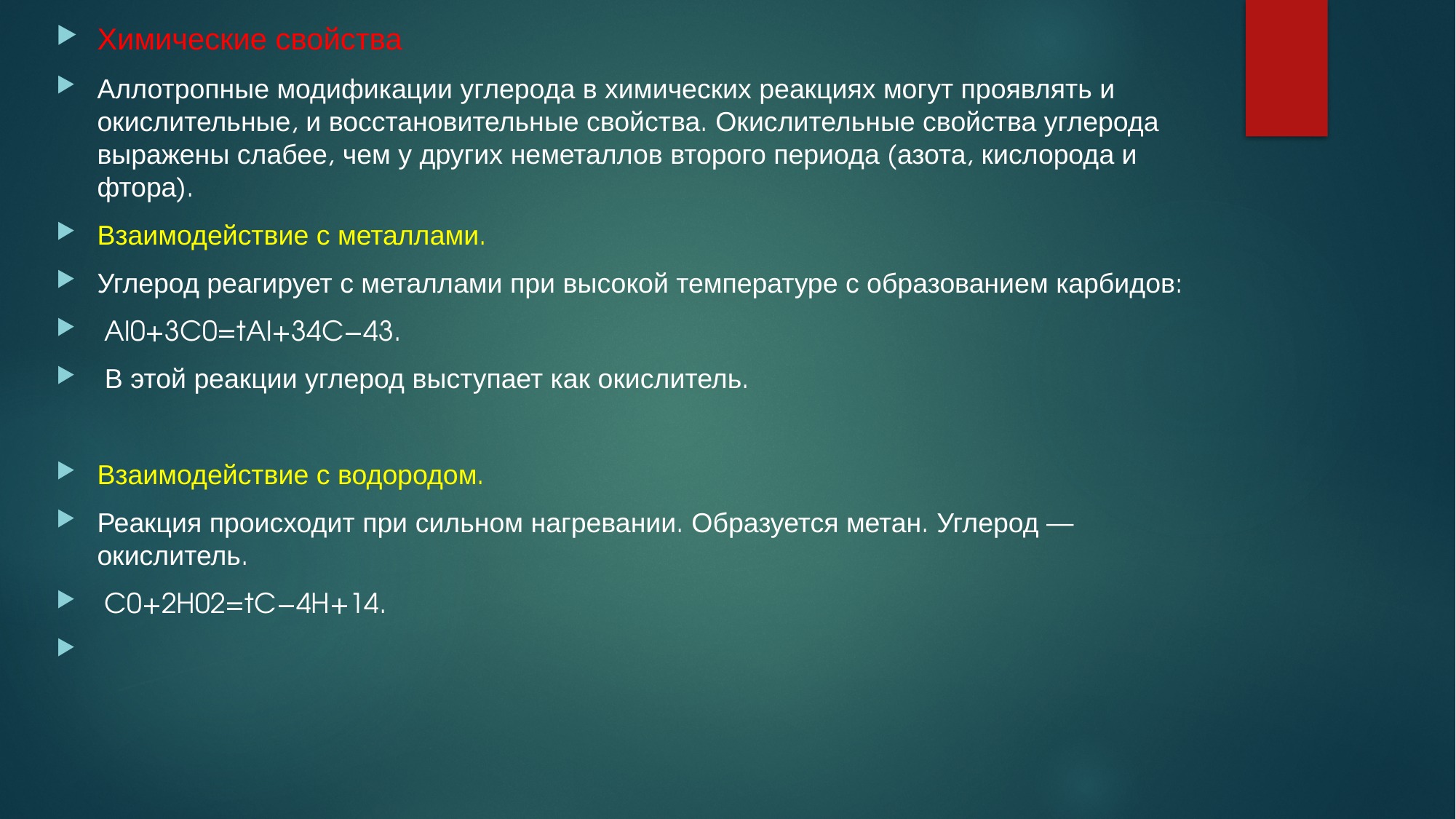

Химические свойства
Аллотропные модификации углерода в химических реакциях могут проявлять и окислительные, и восстановительные свойства. Окислительные свойства углерода выражены слабее, чем у других неметаллов второго периода (азота, кислорода и фтора).
Взаимодействие с металлами.
Углерод реагирует с металлами при высокой температуре с образованием карбидов:
 Al0+3C0=tAl+34C−43.
 В этой реакции углерод выступает как окислитель.

Взаимодействие с водородом.
Реакция происходит при сильном нагревании. Образуется метан. Углерод — окислитель.
 C0+2H02=tC−4H+14.